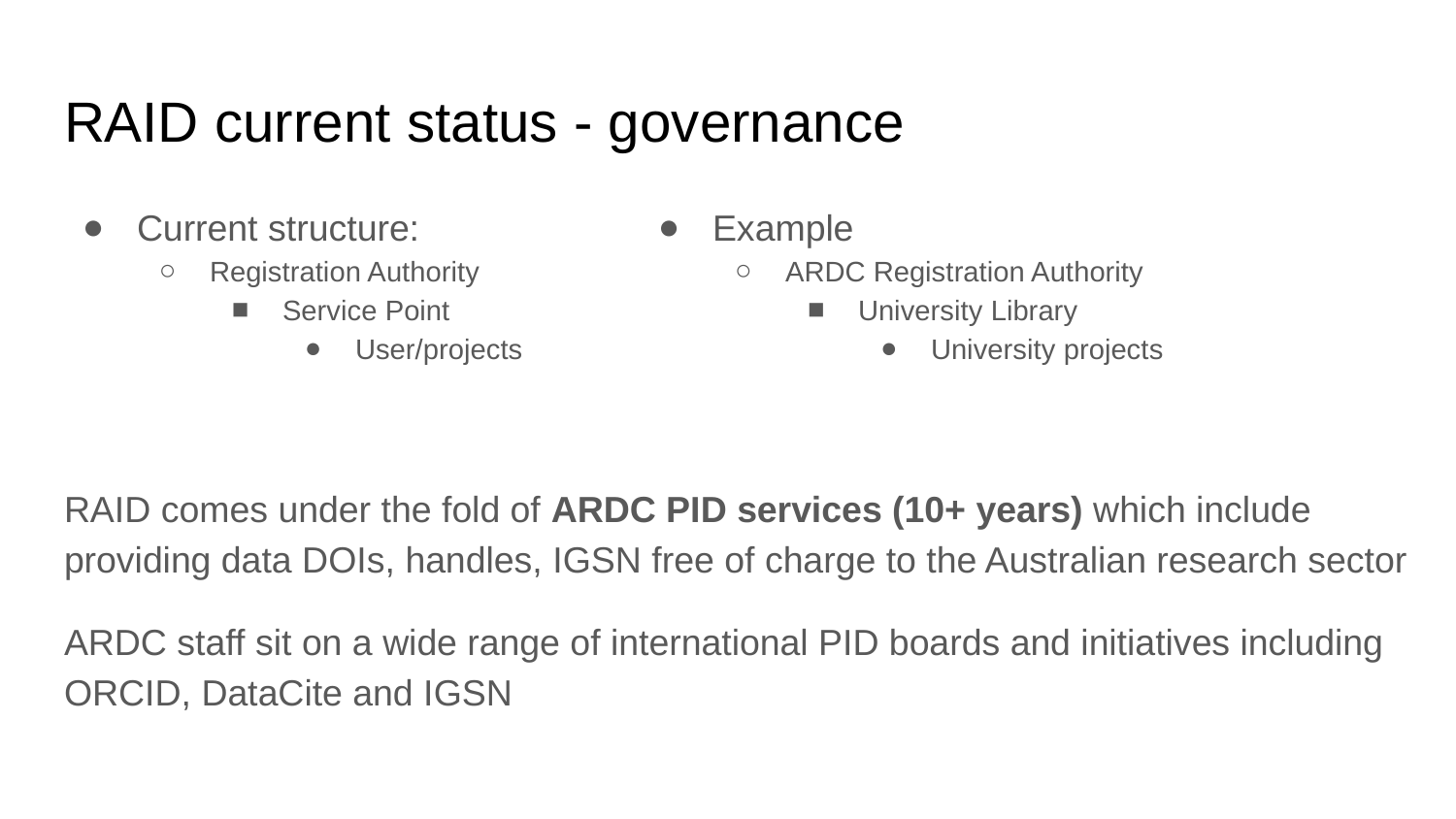

# RAID current status - governance
Current structure:
Registration Authority
Service Point
User/projects

RAID comes under the fold of ARDC PID services (10+ years) which include providing data DOIs, handles, IGSN free of charge to the Australian research sector
ARDC staff sit on a wide range of international PID boards and initiatives including ORCID, DataCite and IGSN
Example
ARDC Registration Authority
University Library
University projects